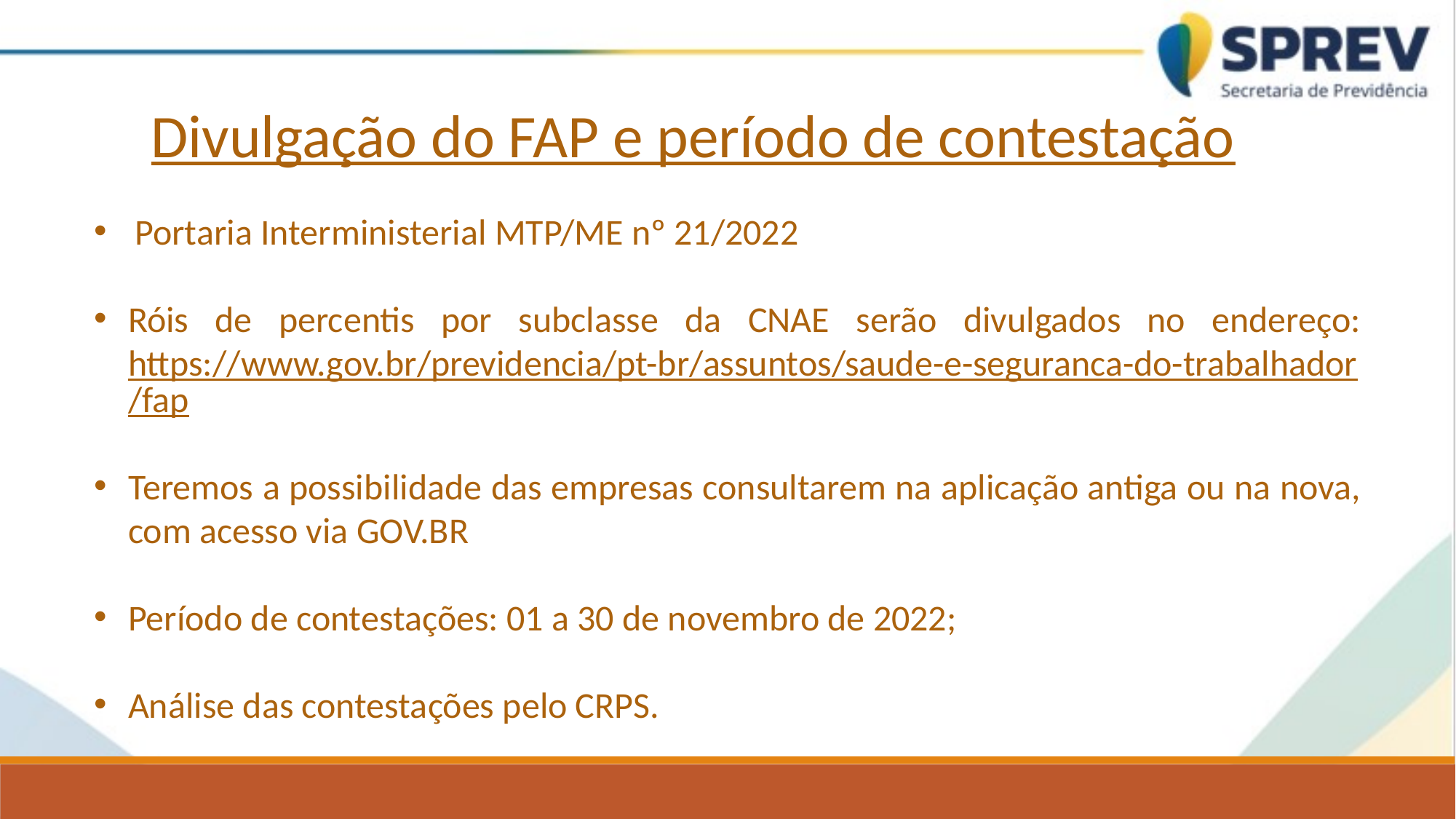

Divulgação do FAP e período de contestação
Portaria Interministerial MTP/ME nº 21/2022

Róis de percentis por subclasse da CNAE serão divulgados no endereço: https://www.gov.br/previdencia/pt-br/assuntos/saude-e-seguranca-do-trabalhador/fap

Teremos a possibilidade das empresas consultarem na aplicação antiga ou na nova, com acesso via GOV.BR

Período de contestações: 01 a 30 de novembro de 2022;

Análise das contestações pelo CRPS.